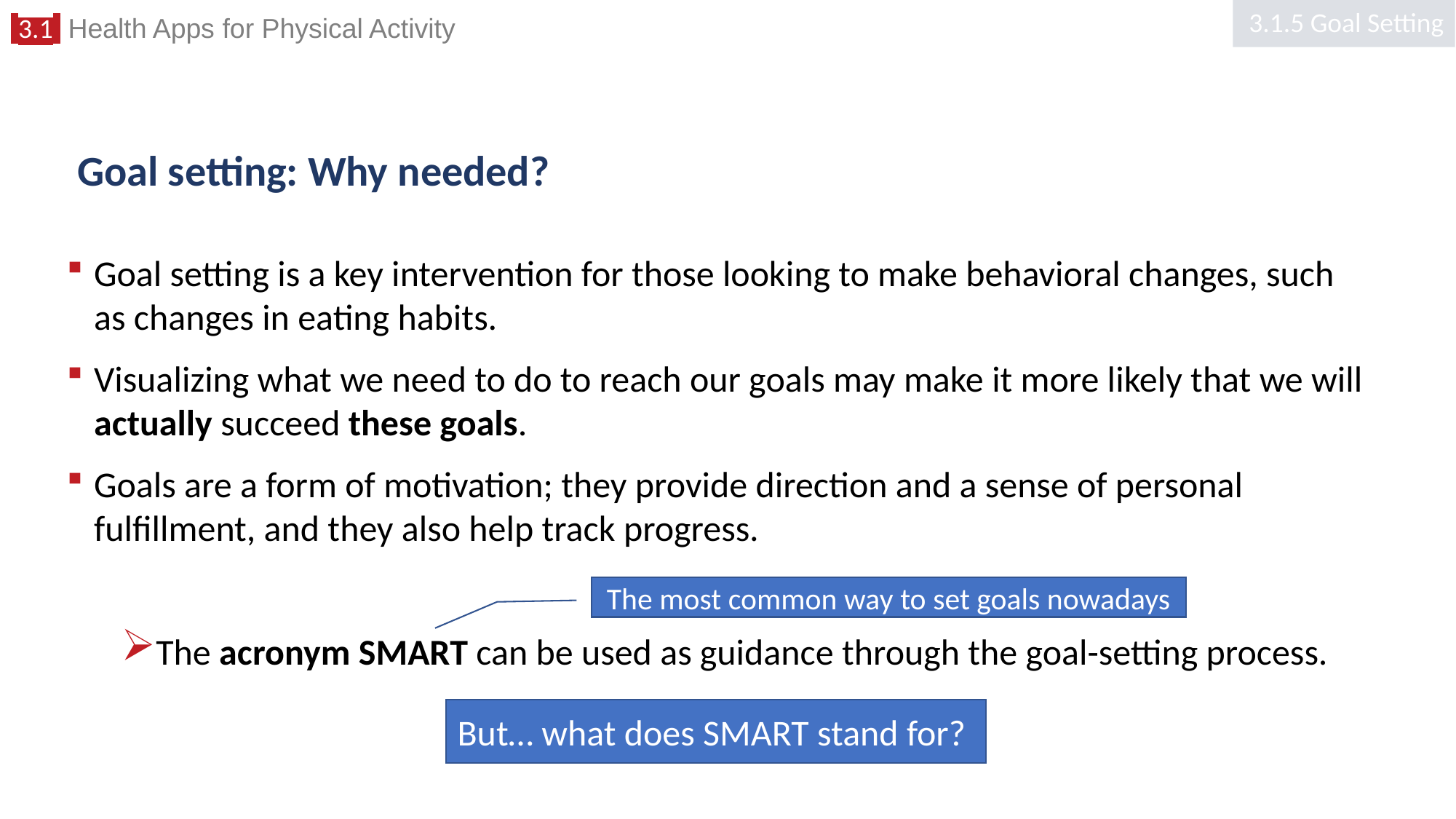

3.1.5 Goal Setting
# Goal setting: Why needed?
Goal setting is a key intervention for those looking to make behavioral changes, such as changes in eating habits.
Visualizing what we need to do to reach our goals may make it more likely that we will actually succeed these goals.
Goals are a form of motivation; they provide direction and a sense of personal fulfillment, and they also help track progress.

The acronym SMART can be used as guidance through the goal-setting process.

The most common way to set goals nowadays
But… what does SMART stand for?